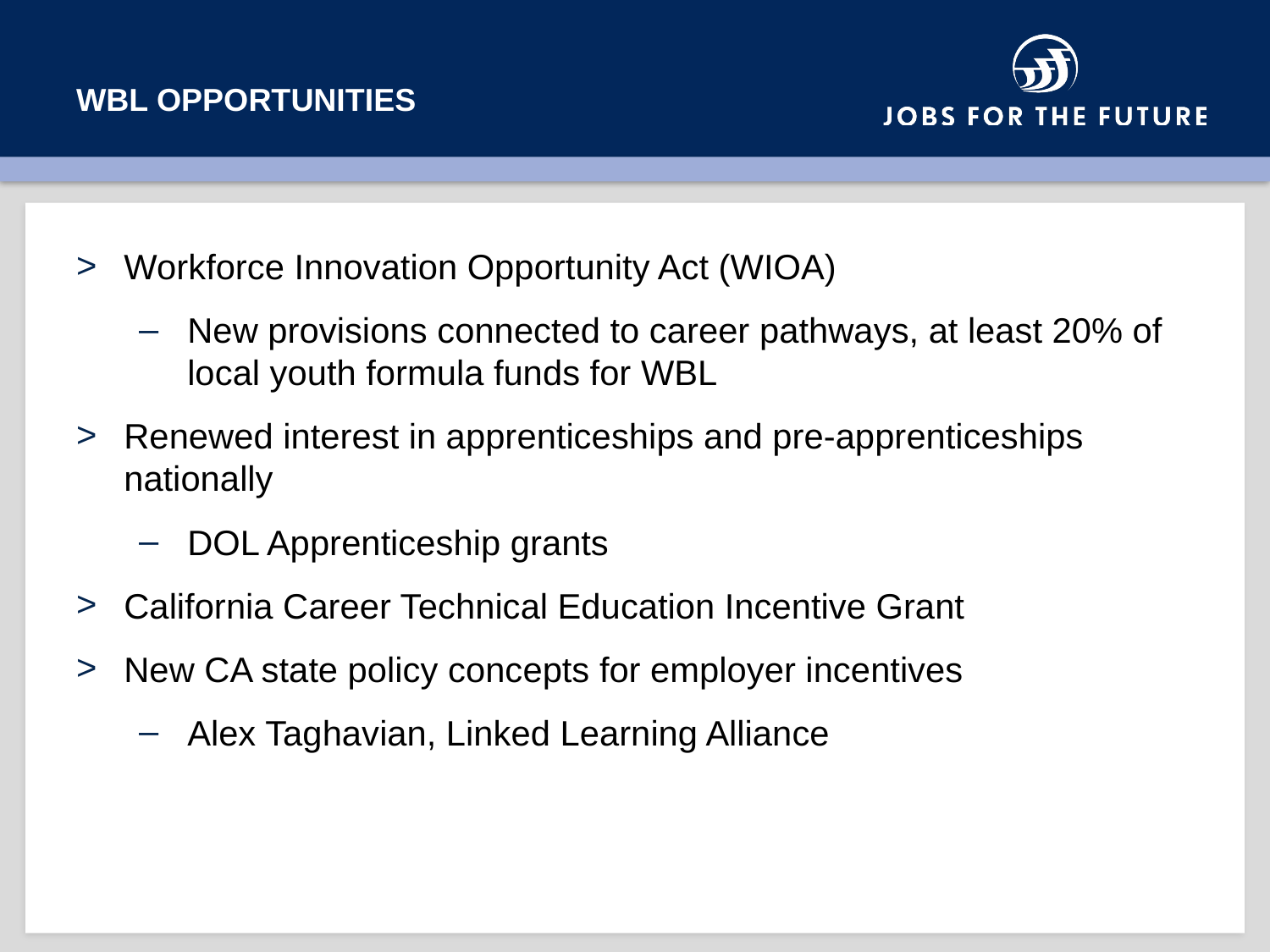

# WBL Opportunities
Workforce Innovation Opportunity Act (WIOA)
New provisions connected to career pathways, at least 20% of local youth formula funds for WBL
Renewed interest in apprenticeships and pre-apprenticeships nationally
DOL Apprenticeship grants
California Career Technical Education Incentive Grant
New CA state policy concepts for employer incentives
Alex Taghavian, Linked Learning Alliance